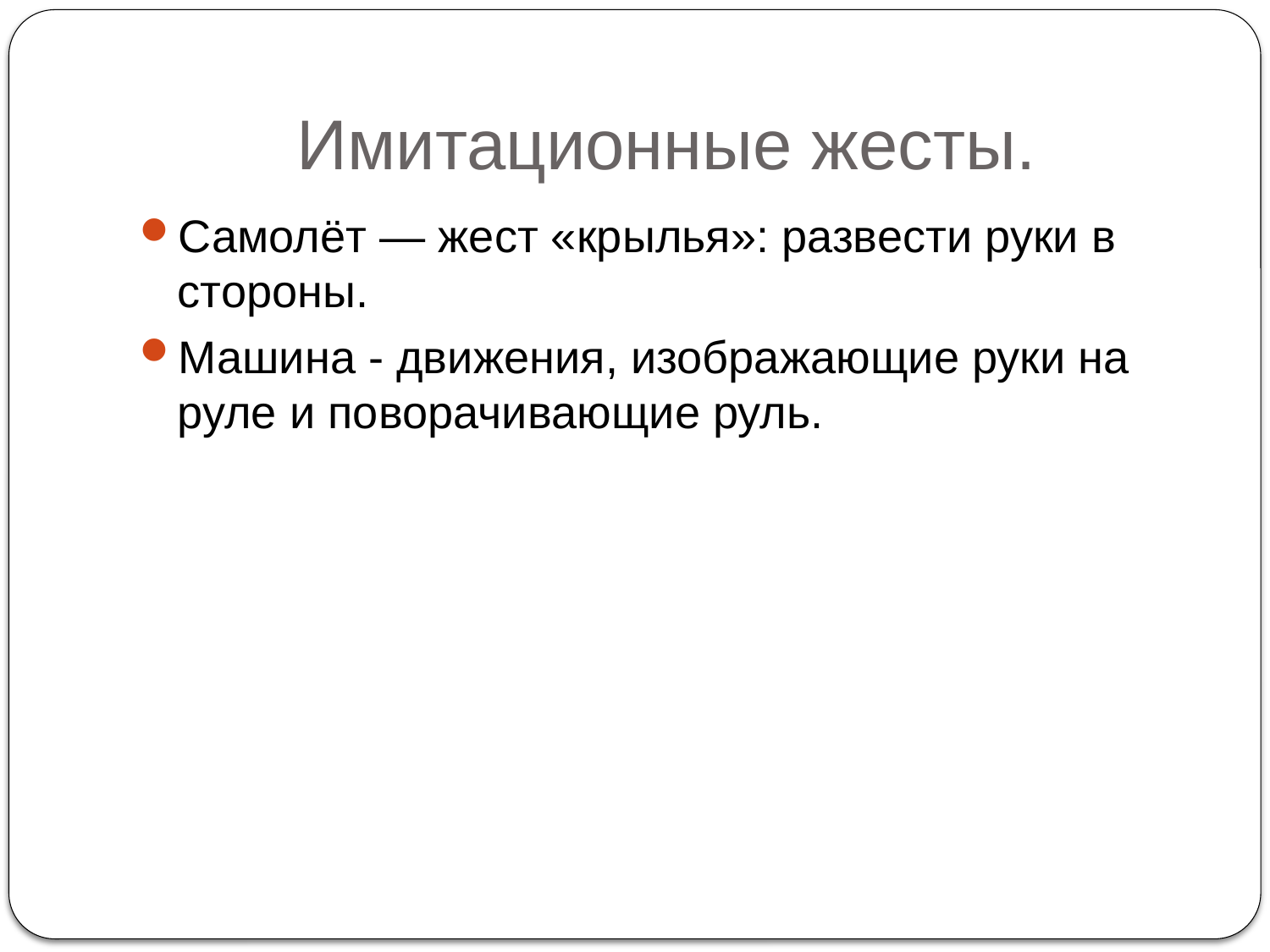

# Имитационные жесты.
Самолёт — жест «крылья»: развести руки в стороны.
Машина - движения, изображающие руки на руле и поворачивающие руль.